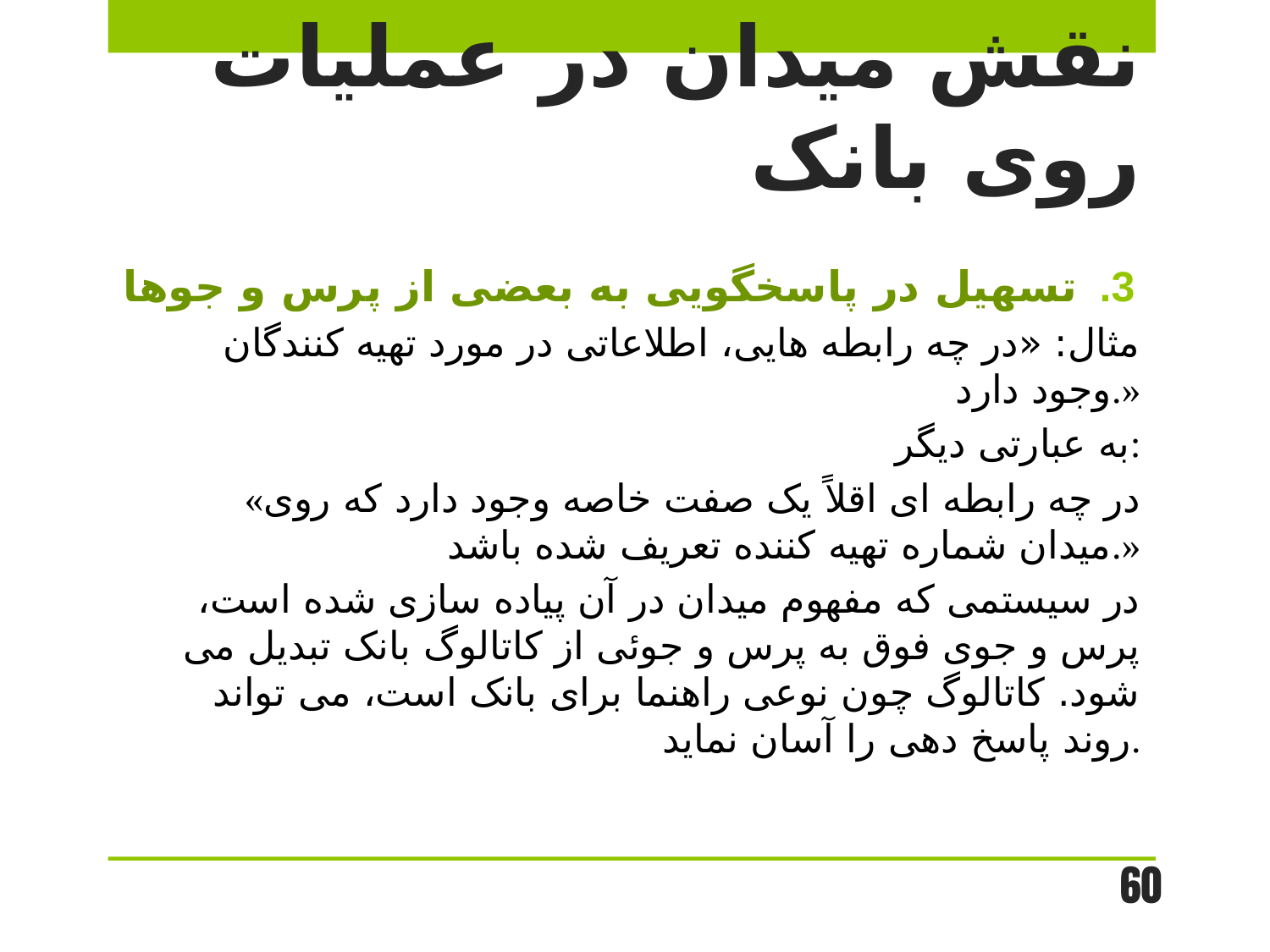

# نقش میدان در عملیات روی بانک
تسهیل در پاسخگویی به بعضی از پرس و جوها
مثال: «در چه رابطه هایی، اطلاعاتی در مورد تهیه کنندگان وجود دارد.»
به عبارتی دیگر:
«در چه رابطه ای اقلاً یک صفت خاصه وجود دارد که روی میدان شماره تهیه کننده تعریف شده باشد.»
در سیستمی که مفهوم میدان در آن پیاده سازی شده است، پرس و جوی فوق به پرس و جوئی از کاتالوگ بانک تبدیل می شود. کاتالوگ چون نوعی راهنما برای بانک است، می تواند روند پاسخ دهی را آسان نماید.

60